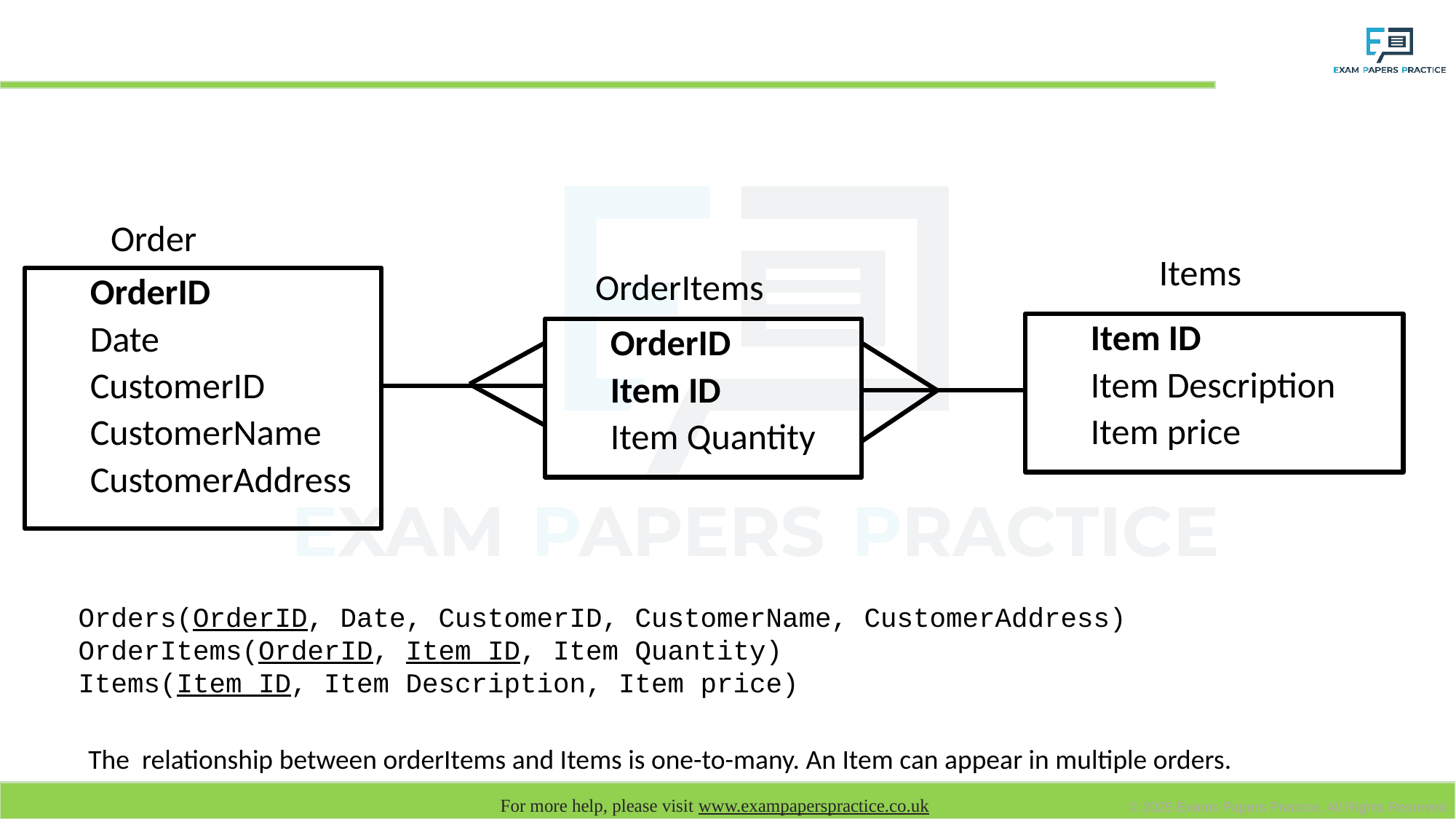

# 2NF
Order
Items
OrderItems
OrderID
Date
CustomerID
CustomerName
CustomerAddress

Item ID
Item Description
Item price

OrderID
Item ID
Item Quantity
Orders(OrderID, Date, CustomerID, CustomerName, CustomerAddress)
OrderItems(OrderID, Item ID, Item Quantity)
Items(Item ID, Item Description, Item price)

The  relationship between orderItems and Items is one-to-many. An Item can appear in multiple orders.